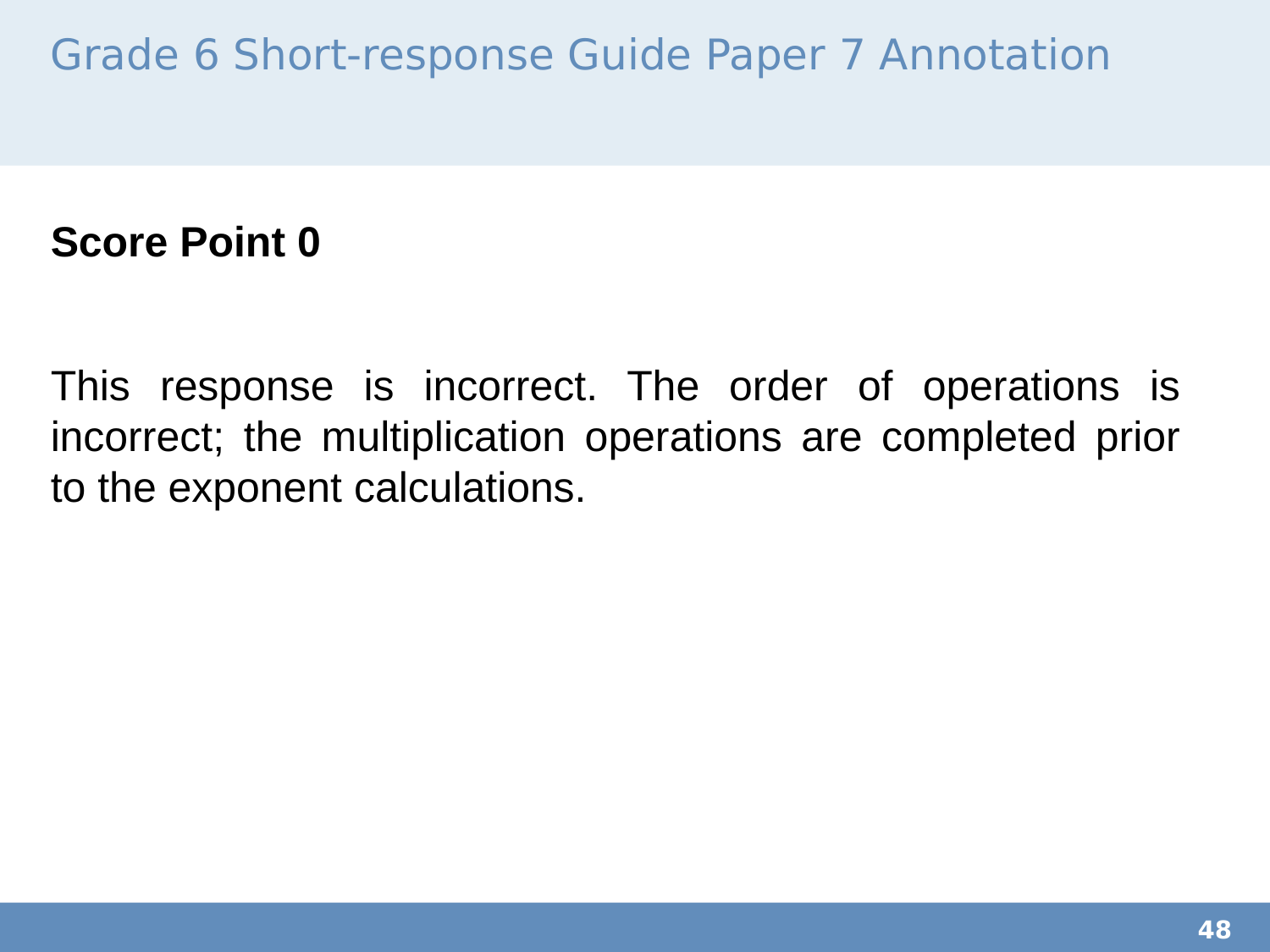

# Grade 6 Short-response Guide Paper 7 Annotation
Score Point 0

This response is incorrect. The order of operations is incorrect; the multiplication operations are completed prior to the exponent calculations.
48